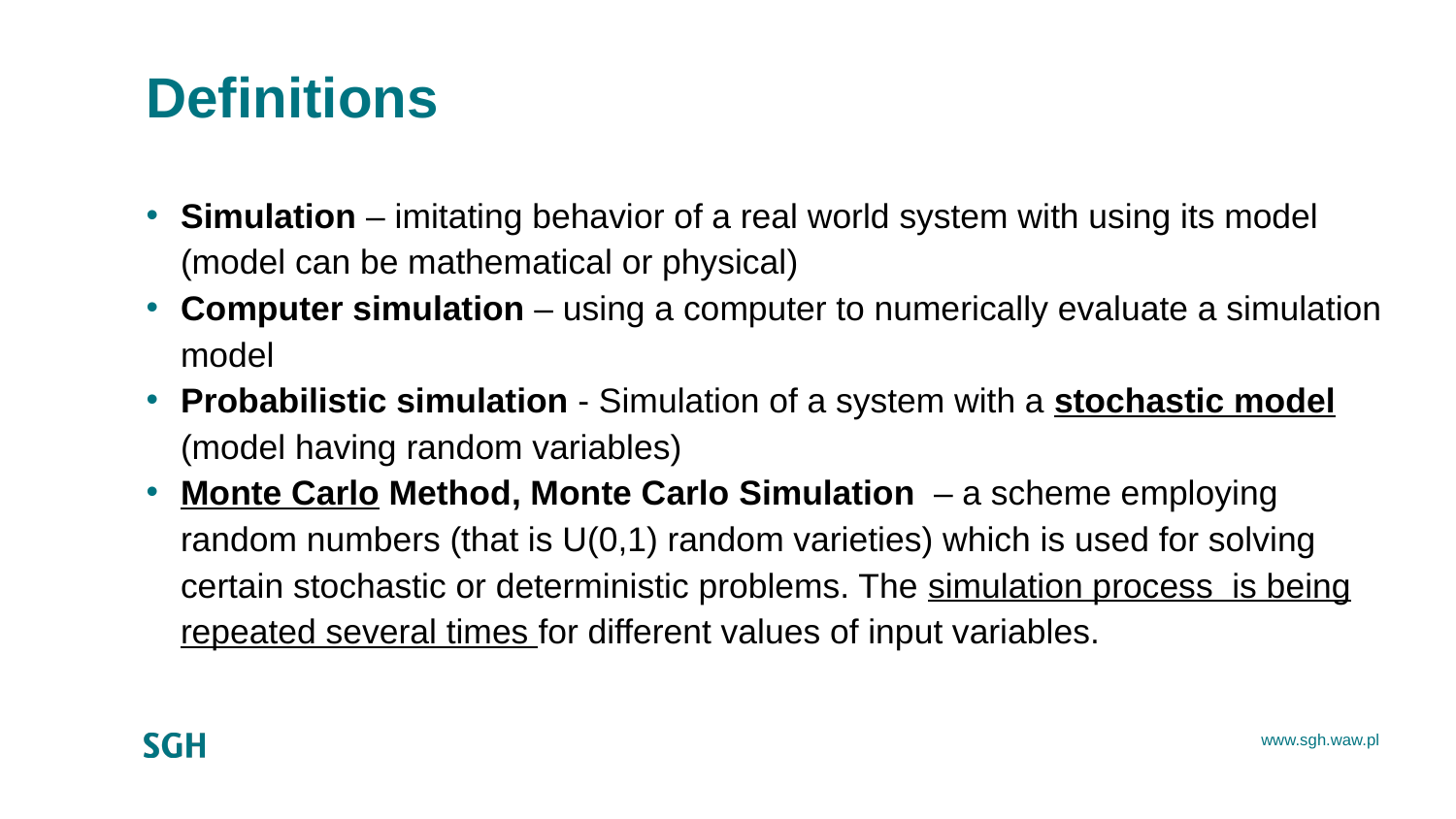

# Definitions
Simulation – imitating behavior of a real world system with using its model (model can be mathematical or physical)
Computer simulation – using a computer to numerically evaluate a simulation model
Probabilistic simulation - Simulation of a system with a stochastic model (model having random variables)
Monte Carlo Method, Monte Carlo Simulation  – a scheme employing random numbers (that is U(0,1) random varieties) which is used for solving certain stochastic or deterministic problems. The simulation process  is being repeated several times for different values of input variables.